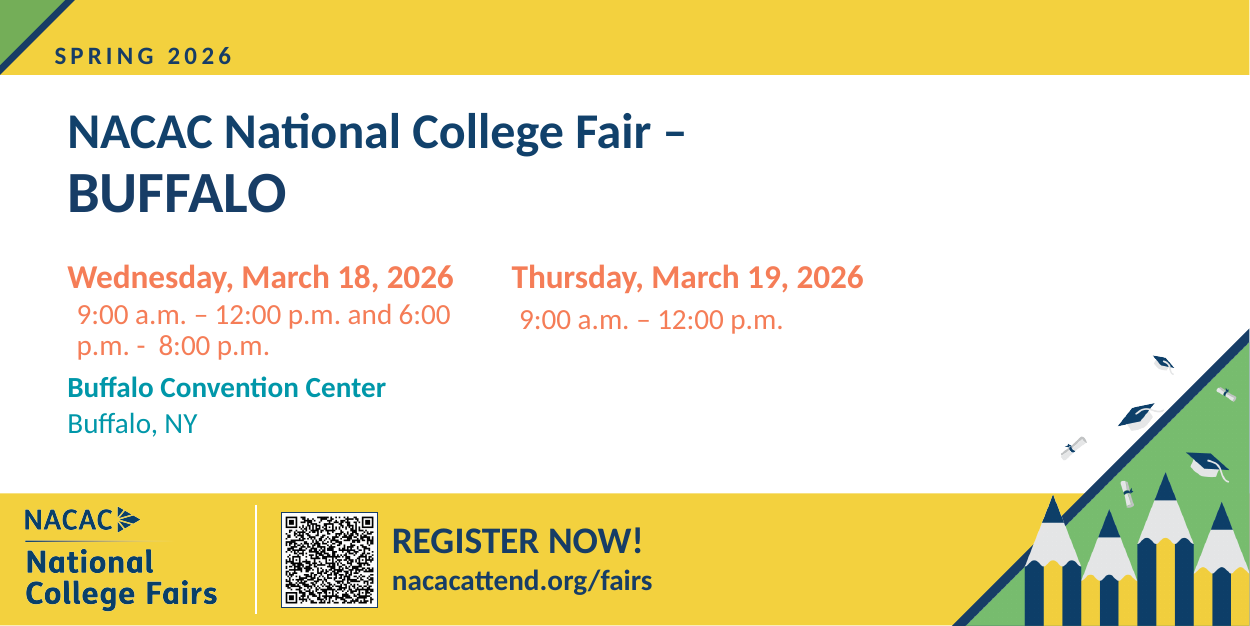

# NACAC National College Fair –
BUFFALO

Wednesday, March 18, 2026

Thursday, March 19, 2026

9:00 a.m. – 12:00 p.m. and 6:00 p.m. -  8:00 p.m.

9:00 a.m. – 12:00 p.m.

Buffalo Convention Center

Buffalo, NY